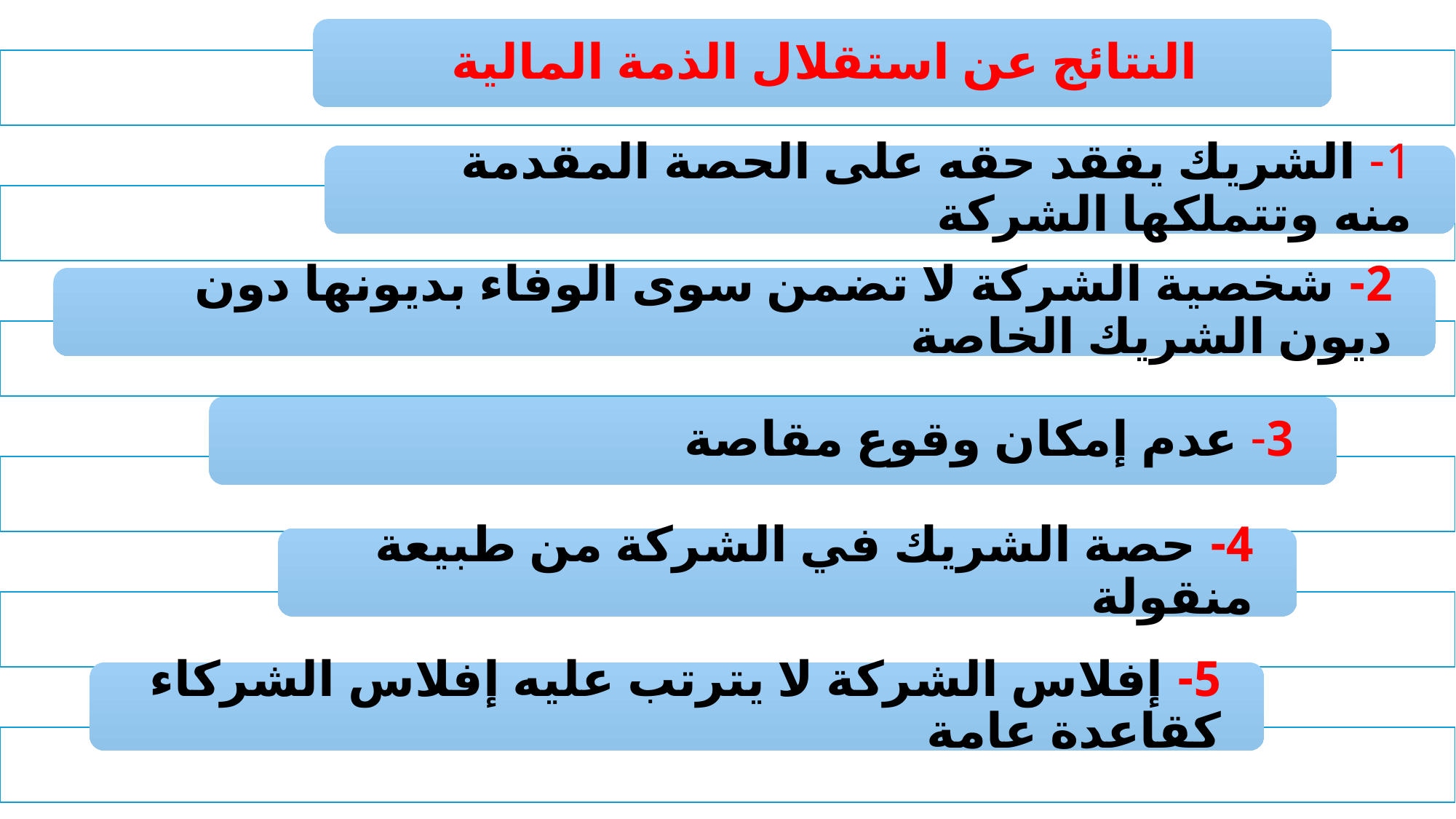

النتائج عن استقلال الذمة المالية
1- الشريك يفقد حقه على الحصة المقدمة منه وتتملكها الشركة
2- شخصية الشركة لا تضمن سوى الوفاء بديونها دون ديون الشريك الخاصة
3- عدم إمكان وقوع مقاصة
4- حصة الشريك في الشركة من طبيعة منقولة
5- إفلاس الشركة لا يترتب عليه إفلاس الشركاء كقاعدة عامة